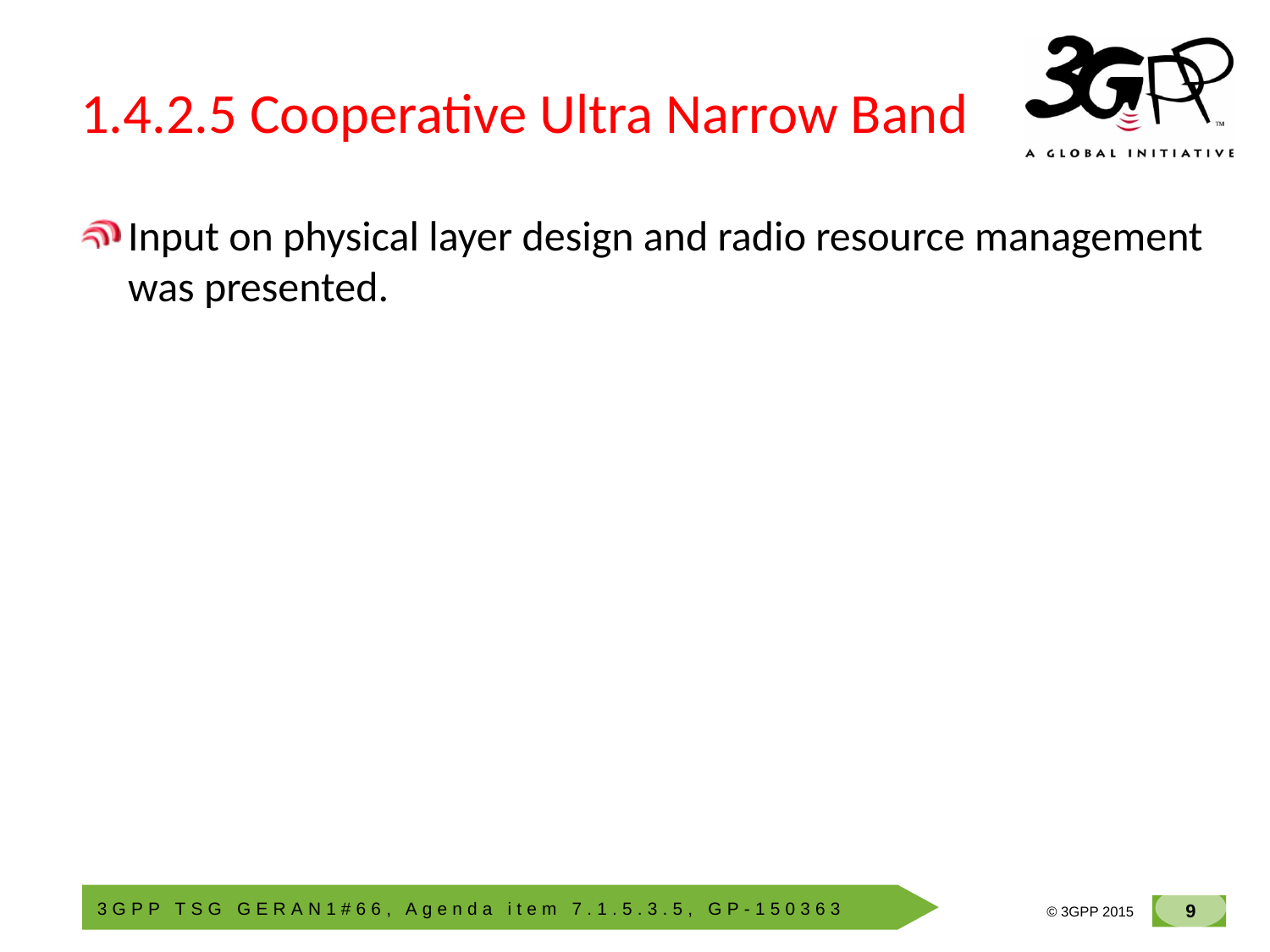

# 1.4.2.5 Cooperative Ultra Narrow Band
Input on physical layer design and radio resource management was presented.